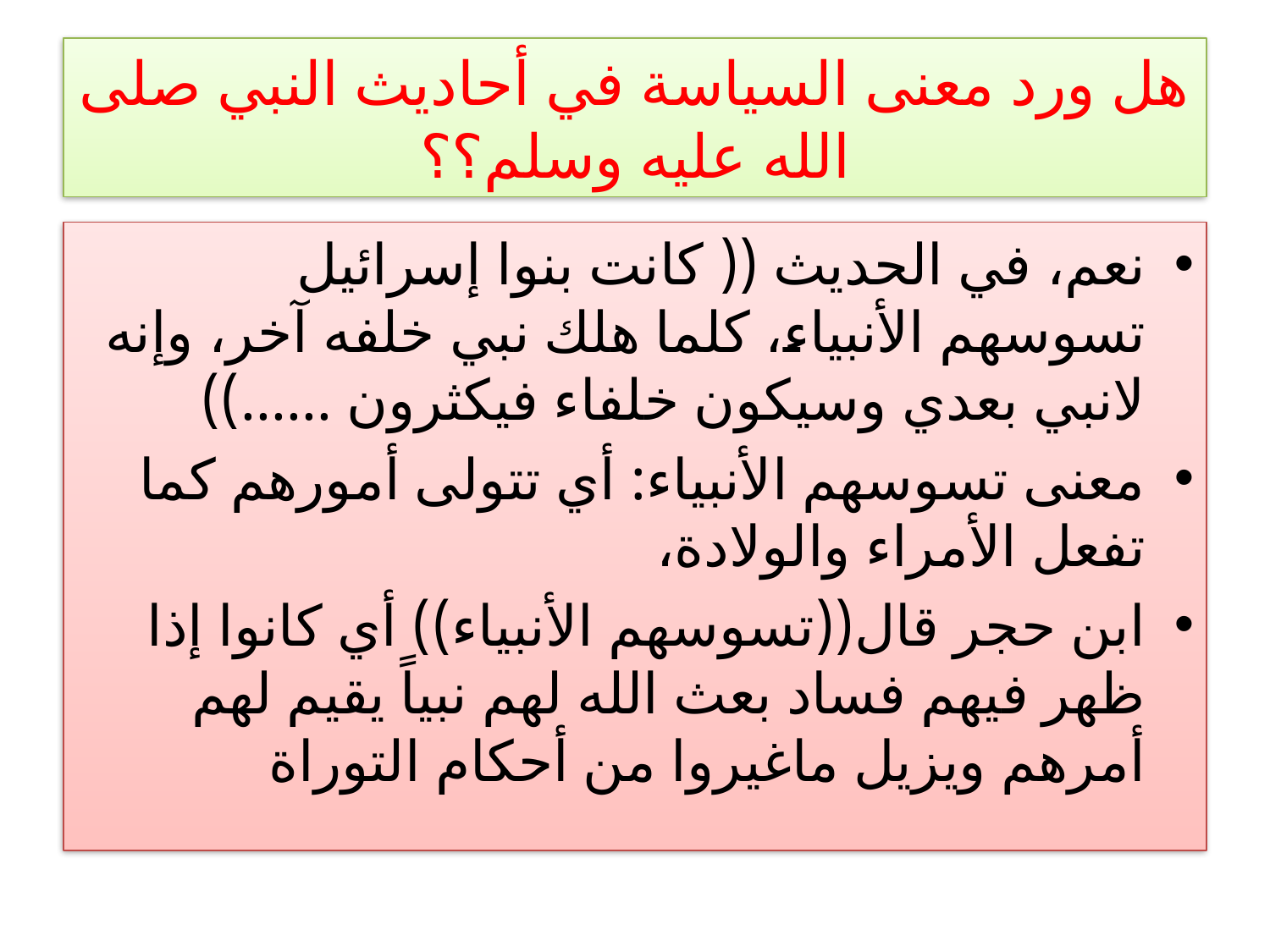

# هل ورد معنى السياسة في أحاديث النبي صلى الله عليه وسلم؟؟
نعم، في الحديث (( كانت بنوا إسرائيل تسوسهم الأنبياء، كلما هلك نبي خلفه آخر، وإنه لانبي بعدي وسيكون خلفاء فيكثرون ......))
معنى تسوسهم الأنبياء: أي تتولى أمورهم كما تفعل الأمراء والولادة،
ابن حجر قال((تسوسهم الأنبياء)) أي كانوا إذا ظهر فيهم فساد بعث الله لهم نبياً يقيم لهم أمرهم ويزيل ماغيروا من أحكام التوراة